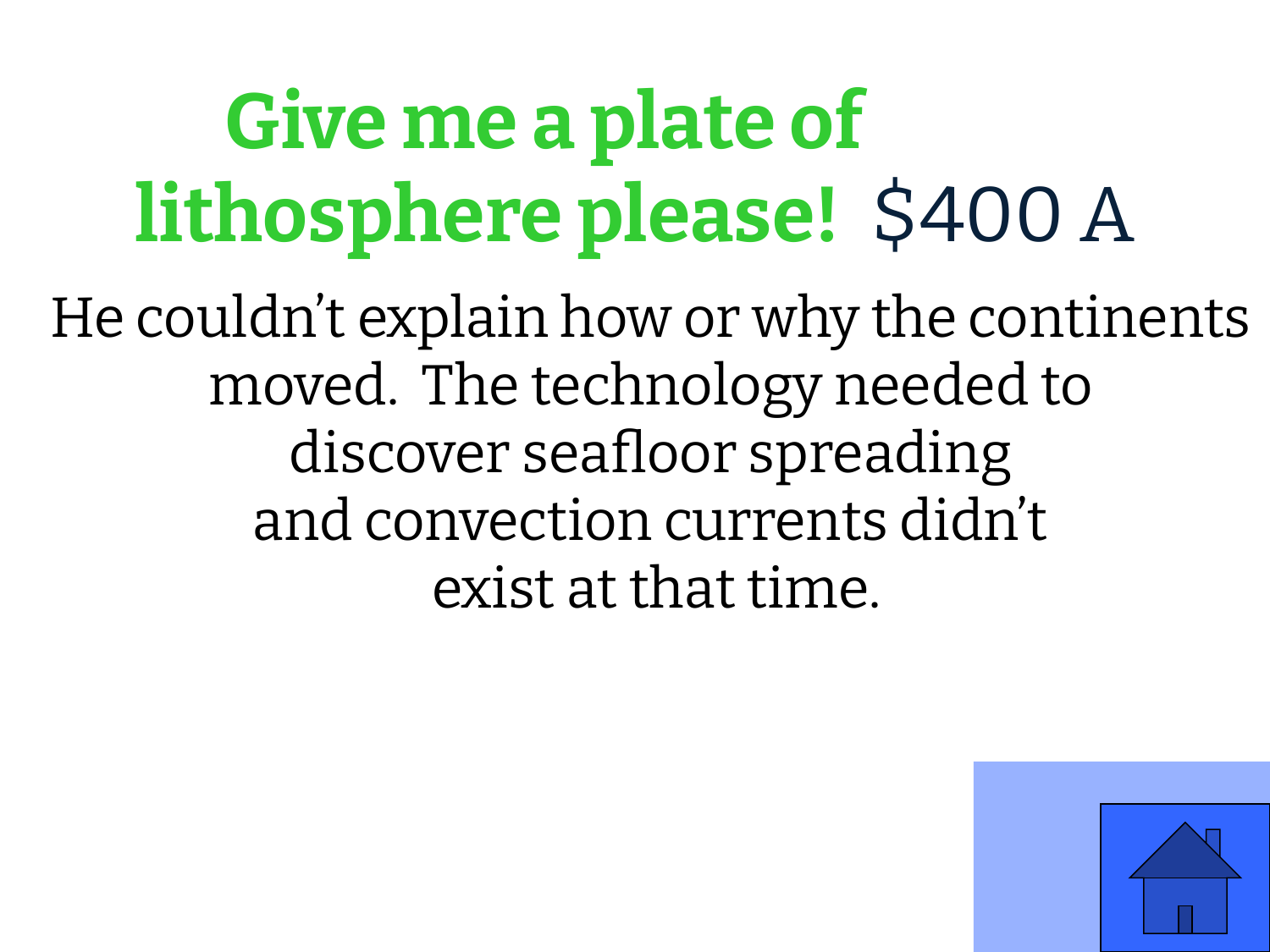

# Give me a plate of              lithosphere please!  $400 A
He couldn’t explain how or why the continents
moved.  The technology needed to
discover seafloor spreading
and convection currents didn’t
exist at that time.